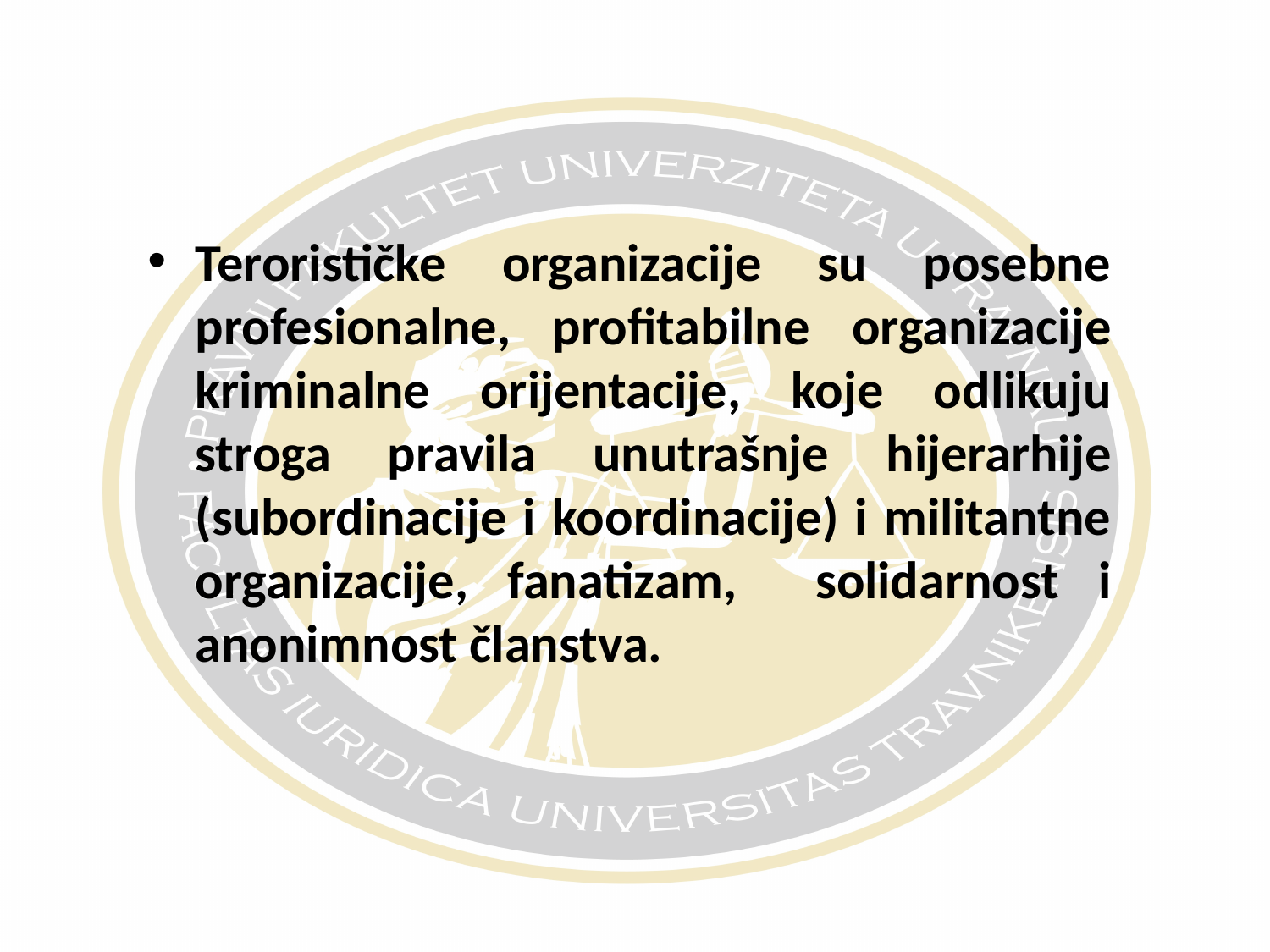

#
Terorističke organizacije su posebne profesionalne, profitabilne organizacije kriminalne orijentacije, koje odlikuju stroga pravila unutrašnje hijerarhije (subordinacije i koordinacije) i militantne organizacije, fanatizam,  solidarnost i anonimnost članstva.